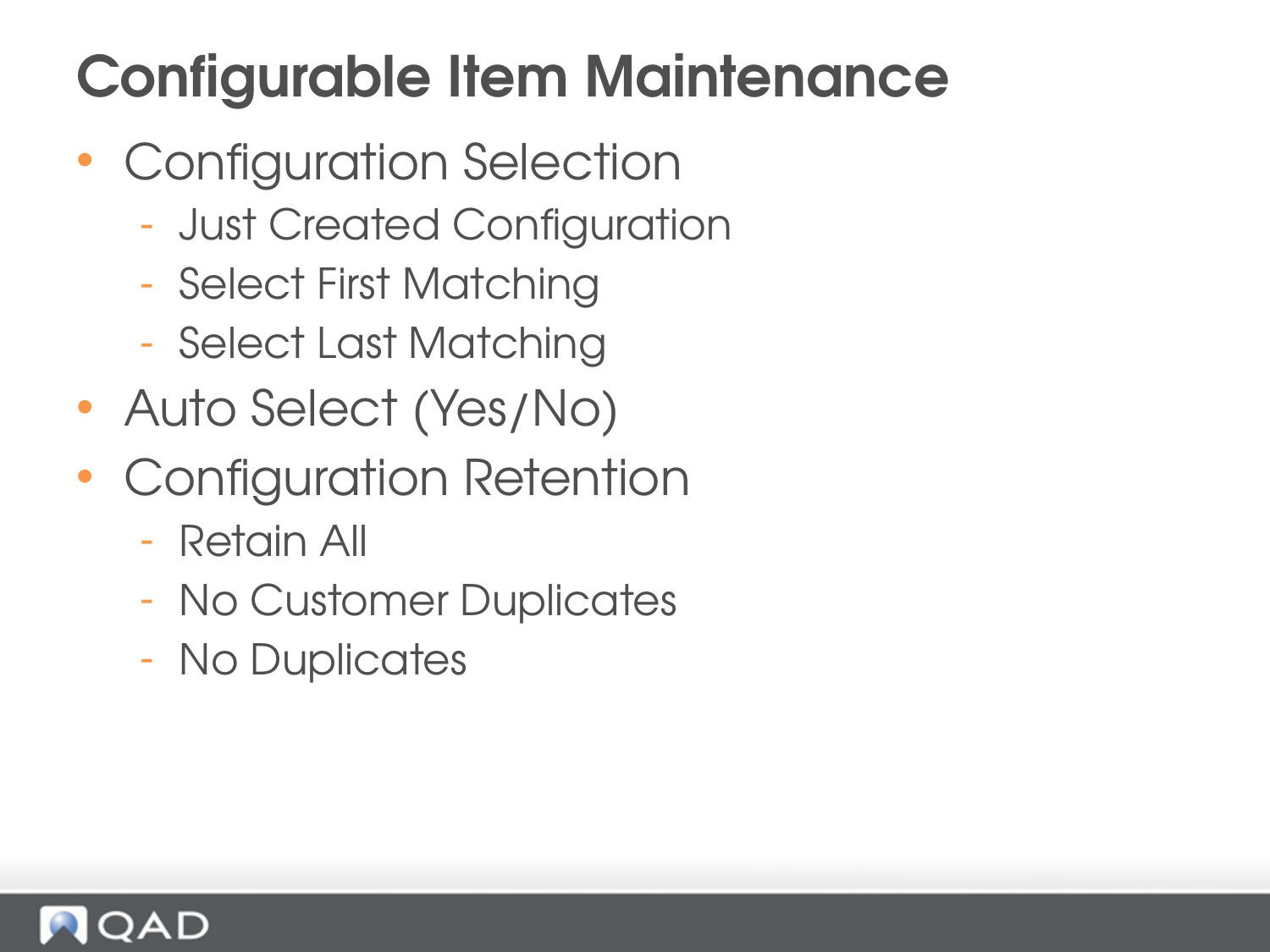

# Configurable Item Maintenance
Configuration Selection
Just Created Configuration
Select First Matching
Select Last Matching
Auto Select (Yes/No)
Configuration Retention
Retain All
No Customer Duplicates
No Duplicates